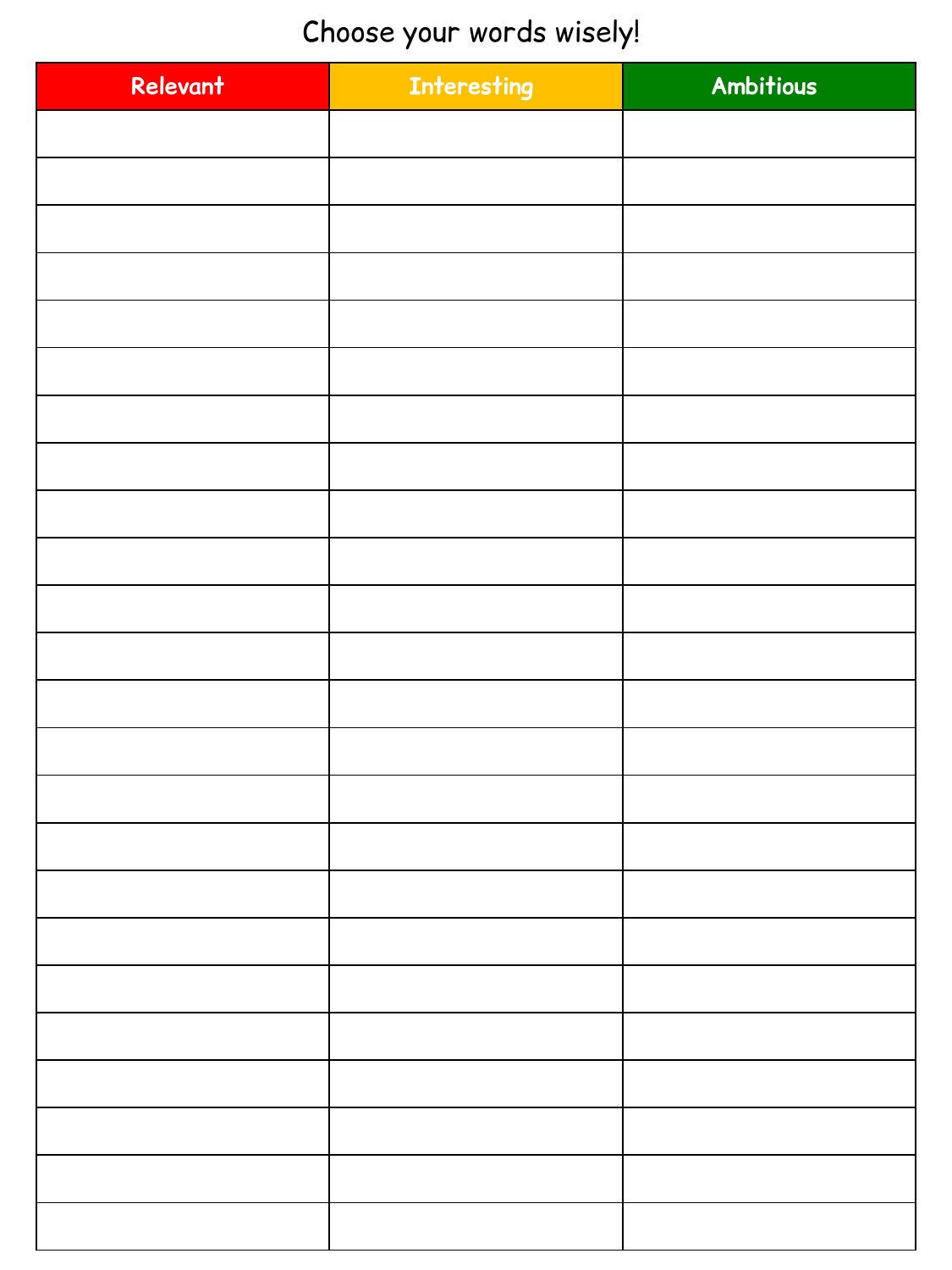

Choose your words wisely!
| Relevant | Interesting | Ambitious |
| --- | --- | --- |
|  |  |  |
|  |  |  |
|  |  |  |
|  |  |  |
|  |  |  |
|  |  |  |
|  |  |  |
|  |  |  |
|  |  |  |
|  |  |  |
|  |  |  |
|  |  |  |
|  |  |  |
|  |  |  |
|  |  |  |
|  |  |  |
|  |  |  |
|  |  |  |
|  |  |  |
|  |  |  |
|  |  |  |
|  |  |  |
|  |  |  |
|  |  |  |